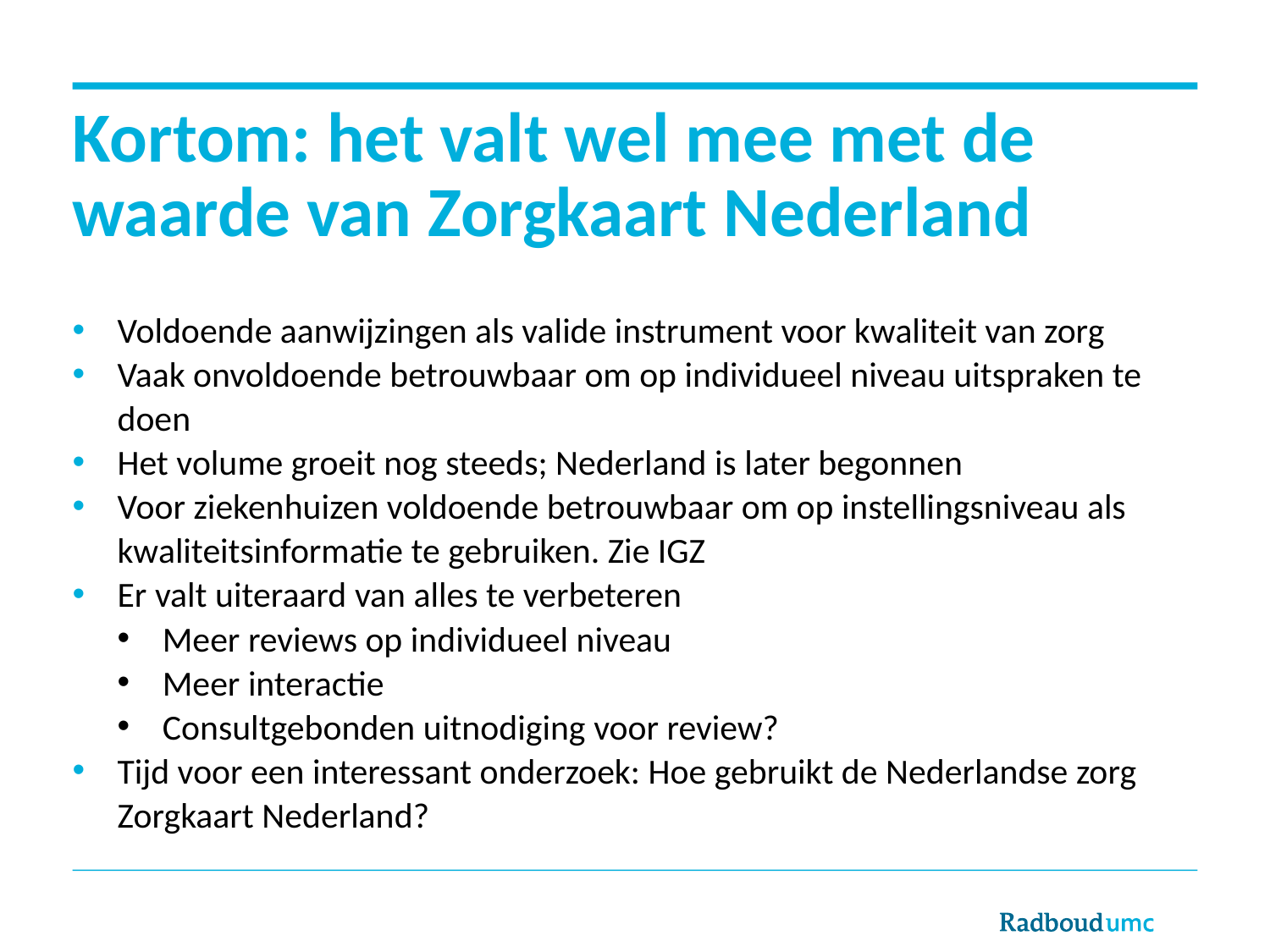

# Kortom: het valt wel mee met de waarde van Zorgkaart Nederland
Voldoende aanwijzingen als valide instrument voor kwaliteit van zorg
Vaak onvoldoende betrouwbaar om op individueel niveau uitspraken te doen
Het volume groeit nog steeds; Nederland is later begonnen
Voor ziekenhuizen voldoende betrouwbaar om op instellingsniveau als kwaliteitsinformatie te gebruiken. Zie IGZ
Er valt uiteraard van alles te verbeteren
Meer reviews op individueel niveau
Meer interactie
Consultgebonden uitnodiging voor review?
Tijd voor een interessant onderzoek: Hoe gebruikt de Nederlandse zorg Zorgkaart Nederland?